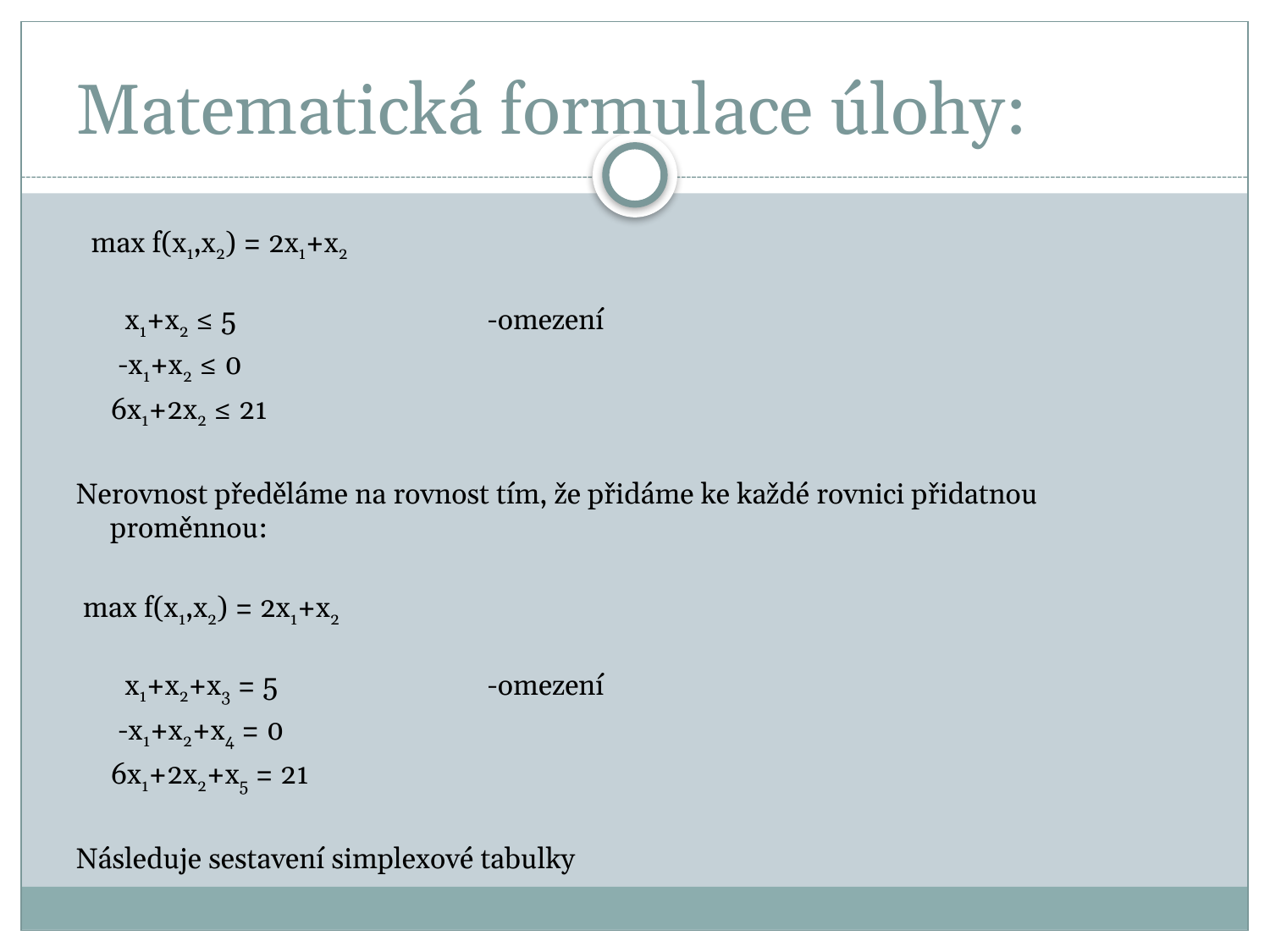

# Matematická formulace úlohy:
  max f(x1,x2) = 2x1+x2

       x1+x2 ≤ 5                                    -omezení
      -x1+x2 ≤ 0
     6x1+2x2 ≤ 21

Nerovnost předěláme na rovnost tím, že přidáme ke každé rovnici přidatnou proměnnou:

 max f(x1,x2) = 2x1+x2

       x1+x2+x3 = 5                              -omezení
      -x1+x2+x4 = 0
     6x1+2x2+x5 = 21

Následuje sestavení simplexové tabulky